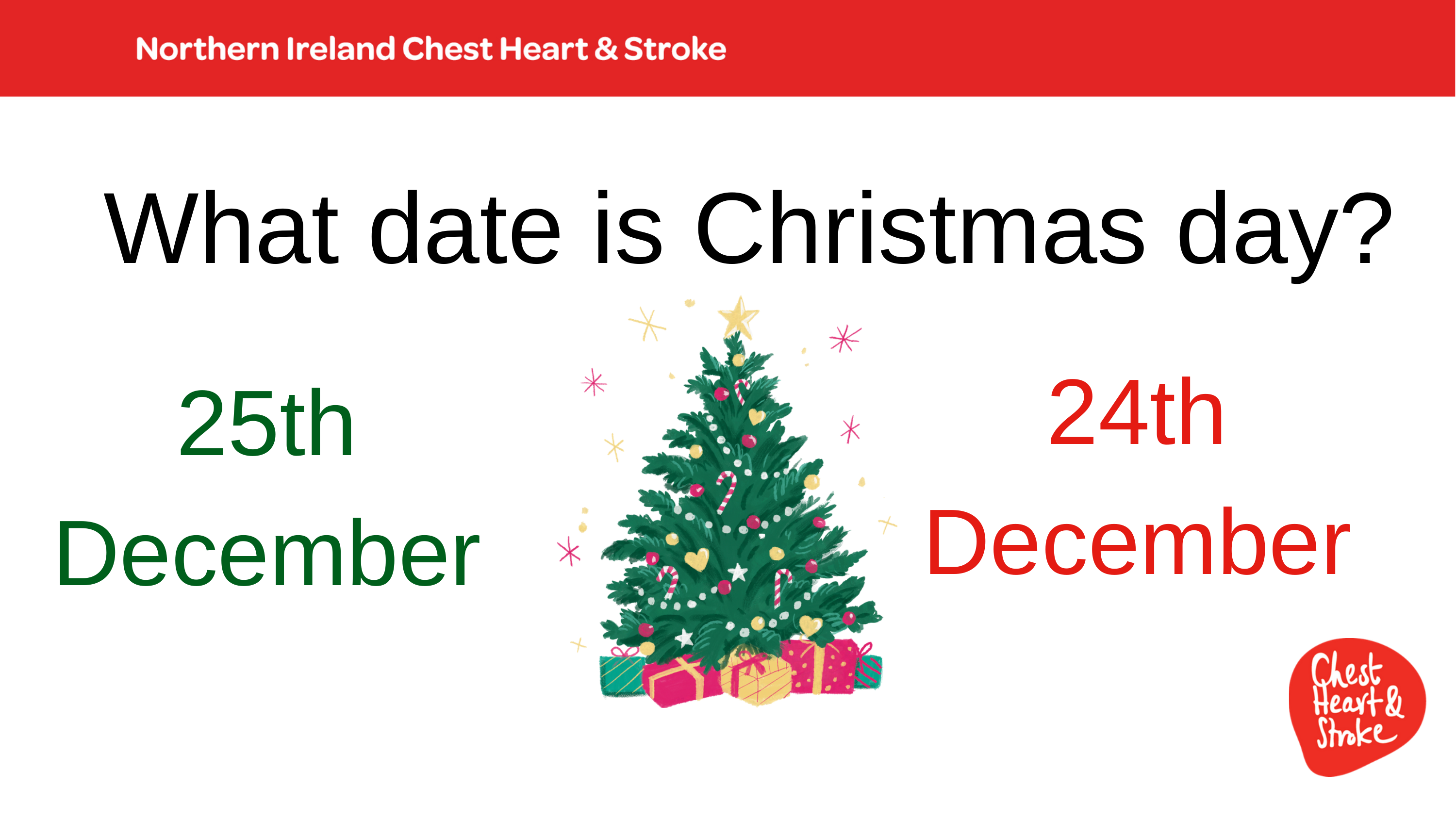

What date is Christmas day?

24th December
25th December